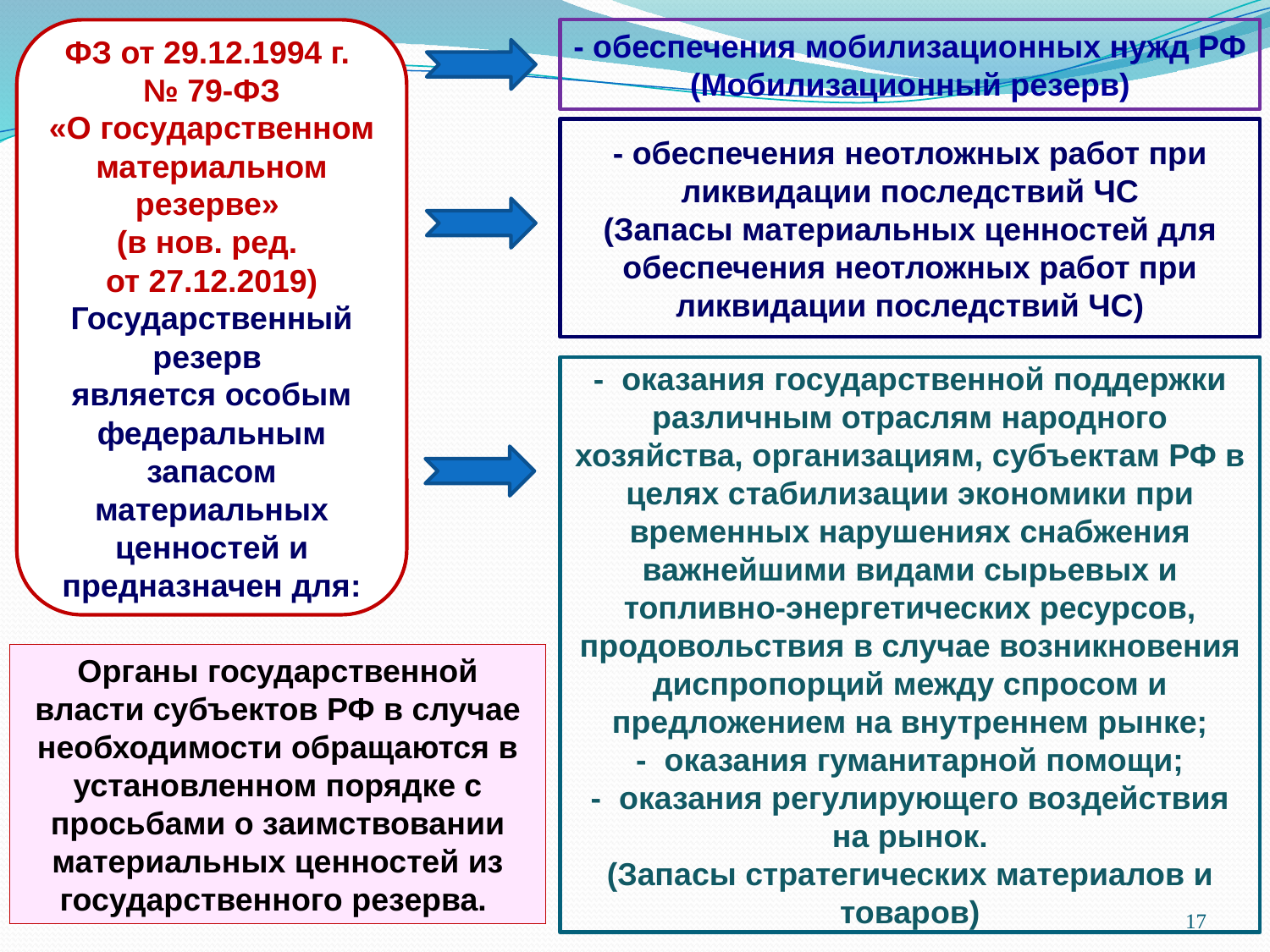

ФЗ от 29.12.1994 г.
№ 79-ФЗ
«О государственном материальном резерве»
(в нов. ред.
от 27.12.2019)
Государственный резерв
является особым федеральным запасом материальных ценностей и предназначен для:
- обеспечения мобилизационных нужд РФ
(Мобилизационный резерв)

- обеспечения неотложных работ при ликвидации последствий ЧС
(Запасы материальных ценностей для обеспечения неотложных работ при ликвидации последствий ЧС)

-  оказания государственной поддержки различным отраслям народного хозяйства, организациям, субъектам РФ в целях стабилизации экономики при временных нарушениях снабжения важнейшими видами сырьевых и топливно-энергетических ресурсов, продовольствия в случае возникновения диспропорций между спросом и предложением на внутреннем рынке;
-  оказания гуманитарной помощи;
-  оказания регулирующего воздействия на рынок.
(Запасы стратегических материалов и товаров)

Органы государственной власти субъектов РФ в случае необходимости обращаются в установленном порядке с просьбами о заимствовании материальных ценностей из государственного резерва.
17